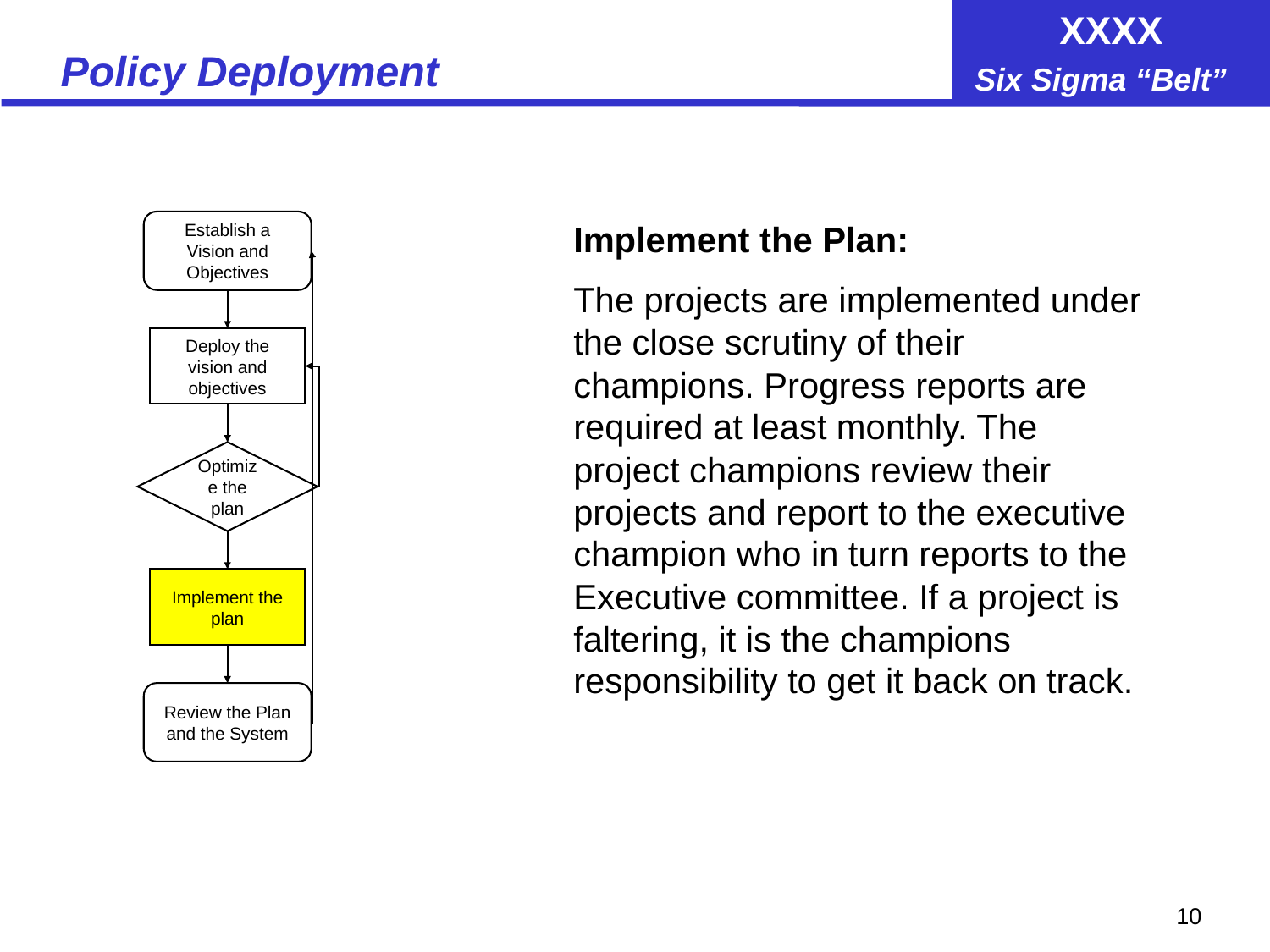

# Policy Deployment
Establish a Vision and Objectives
Deploy the vision and objectives
Optimize the plan
Implement the plan
Review the Plan and the System
Implement the Plan:
The projects are implemented under the close scrutiny of their champions. Progress reports are required at least monthly. The project champions review their projects and report to the executive champion who in turn reports to the Executive committee. If a project is faltering, it is the champions responsibility to get it back on track.